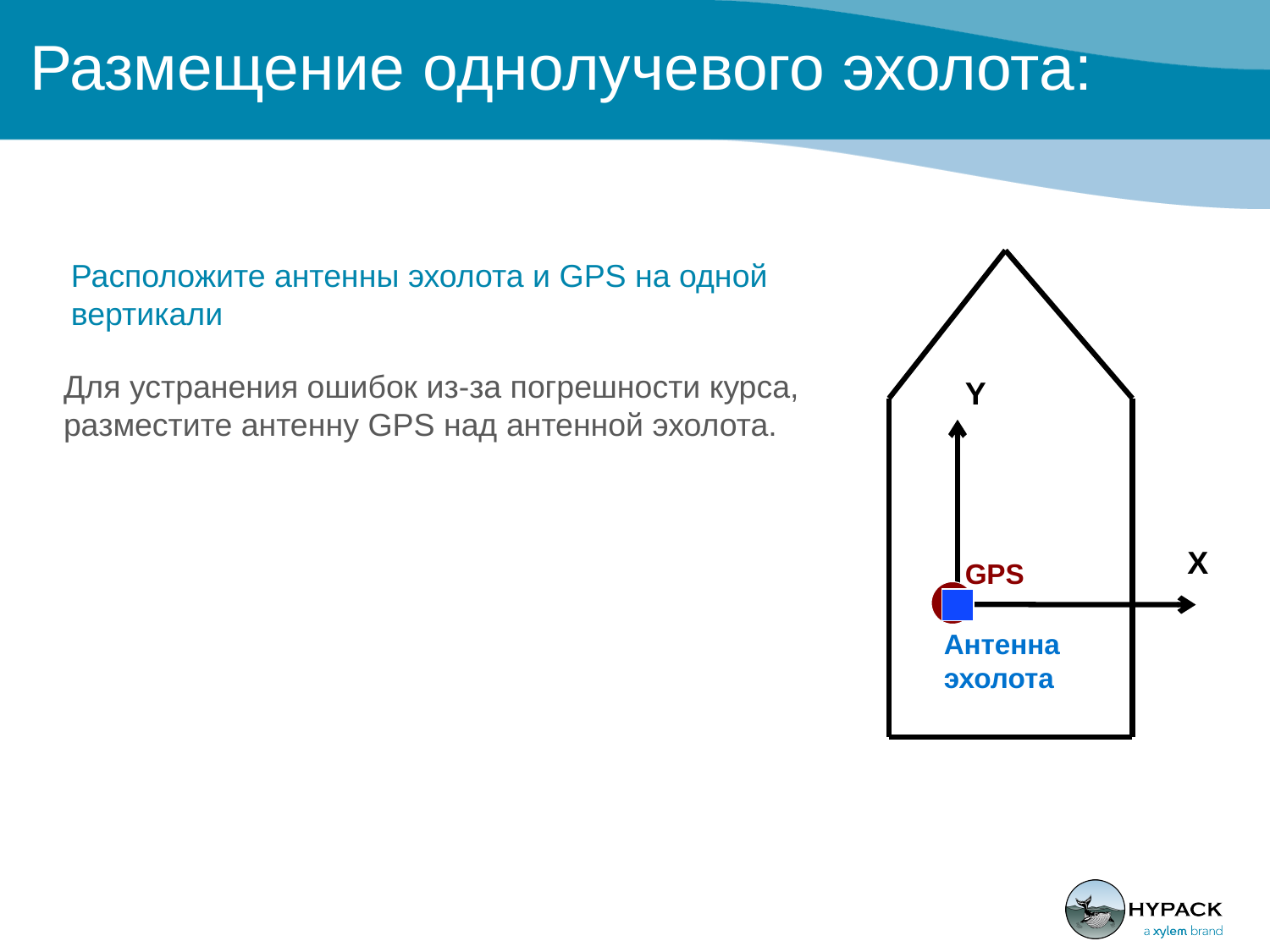

# Размещение однолучевого эхолота:
Расположите антенны эхолота и GPS на одной вертикали
Для устранения ошибок из-за погрешности курса, разместите антенну GPS над антенной эхолота.
Y
X
GPS

Антенна эхолота